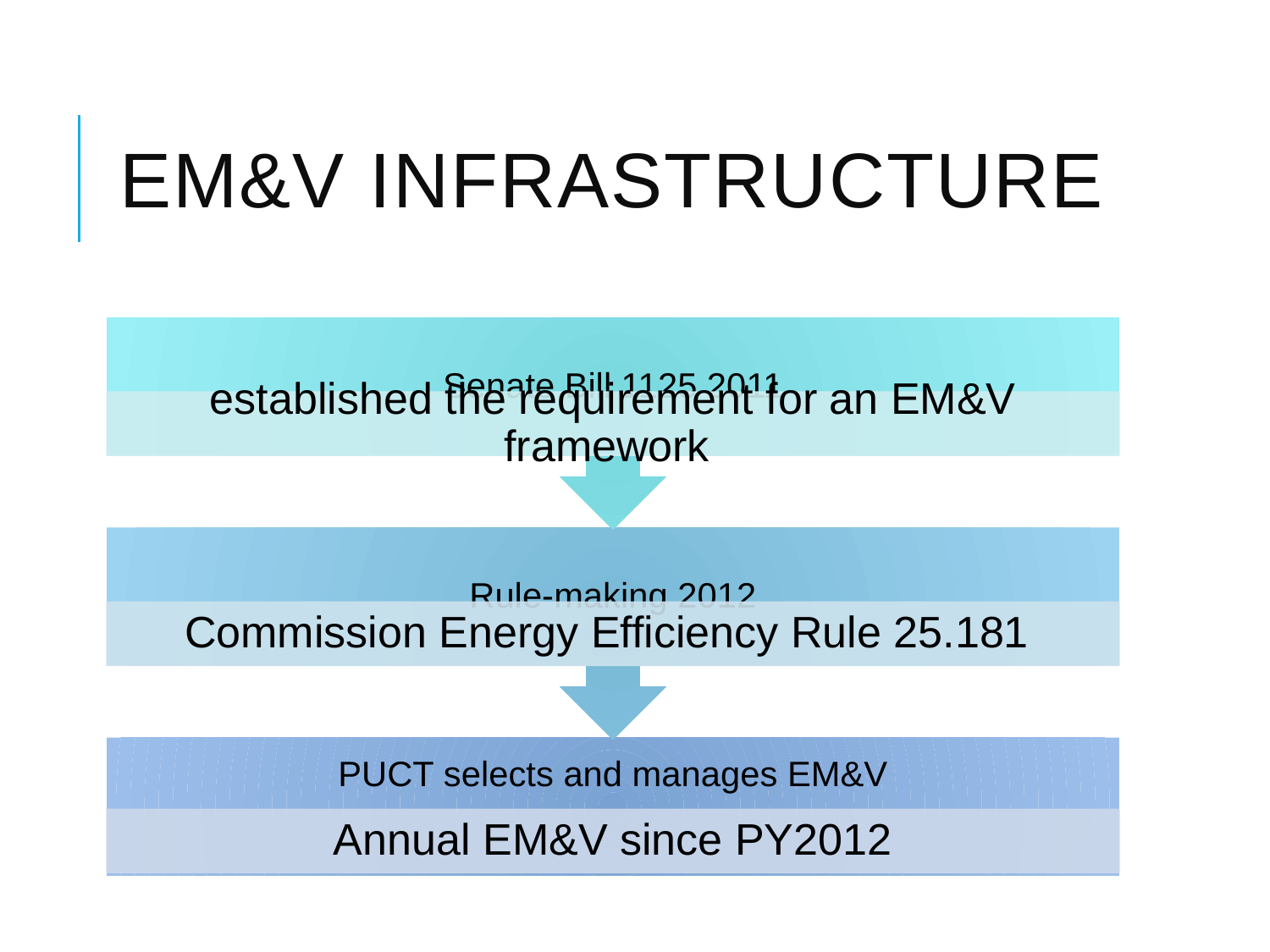

# EM&V Infrastructure
PUCT selects and manages EM&V
Annual EM&V since PY2012
Rule-making 2012
Commission Energy Efficiency Rule 25.181
Senate Bill 1125 2011
established the requirement for an EM&V framework